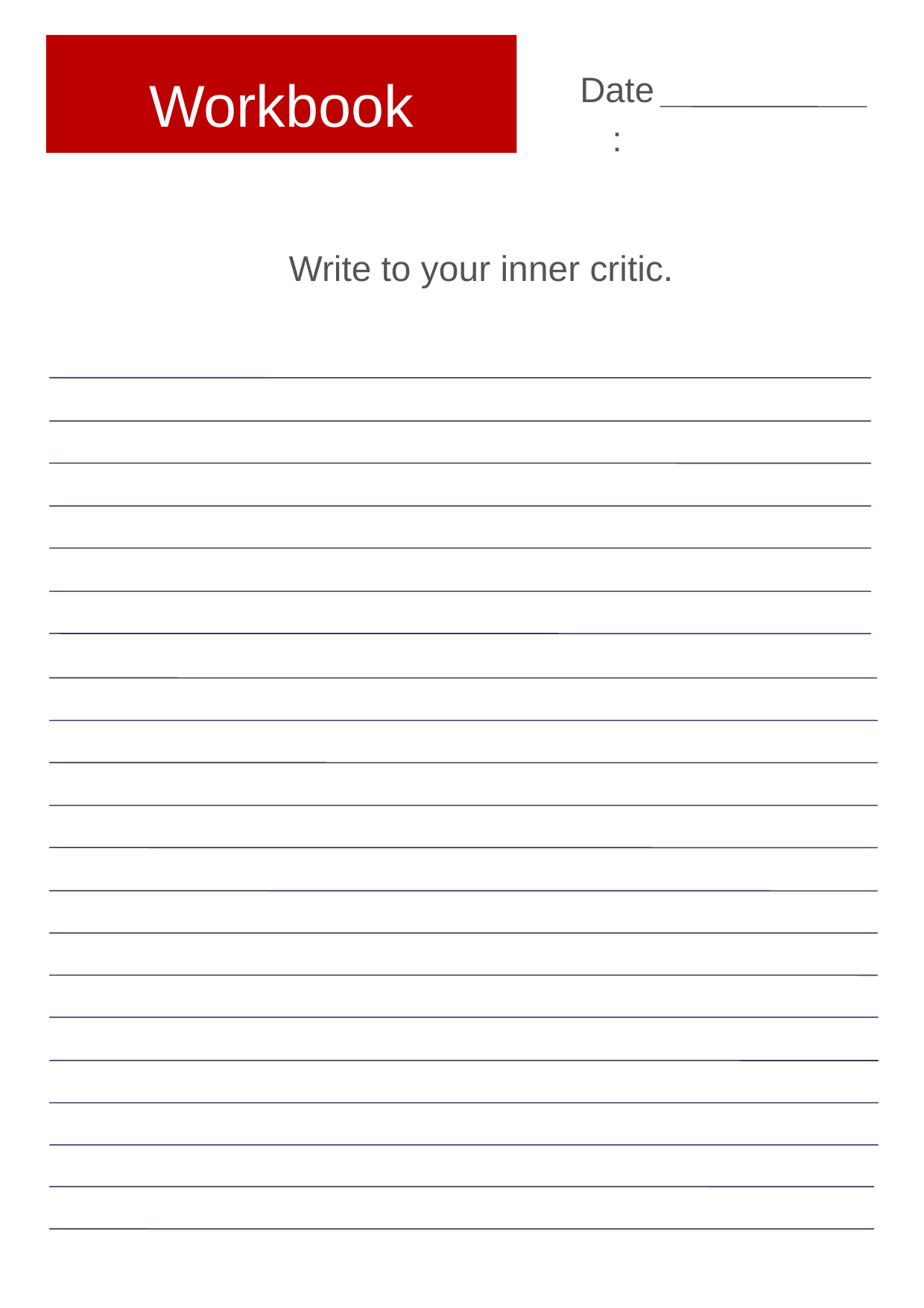

Workbook
Date:

Write to your inner critic.